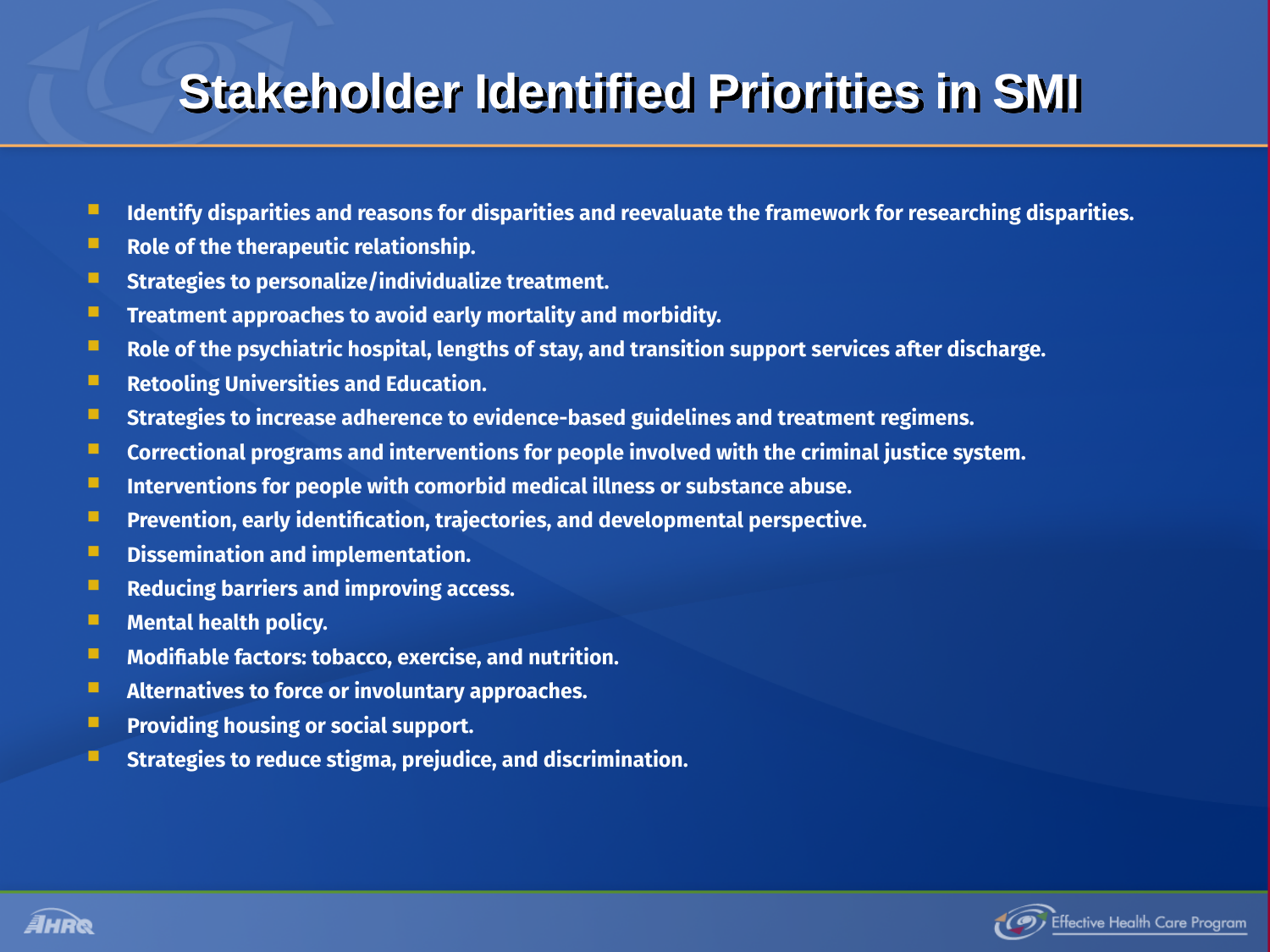

# Stakeholder Identified Priorities in SMI
Identify disparities and reasons for disparities and reevaluate the framework for researching disparities.
Role of the therapeutic relationship.
Strategies to personalize/individualize treatment.
Treatment approaches to avoid early mortality and morbidity.
Role of the psychiatric hospital, lengths of stay, and transition support services after discharge.
Retooling Universities and Education.
Strategies to increase adherence to evidence-based guidelines and treatment regimens.
Correctional programs and interventions for people involved with the criminal justice system.
Interventions for people with comorbid medical illness or substance abuse.
Prevention, early identification, trajectories, and developmental perspective.
Dissemination and implementation.
Reducing barriers and improving access.
Mental health policy.
Modifiable factors: tobacco, exercise, and nutrition.
Alternatives to force or involuntary approaches.
Providing housing or social support.
Strategies to reduce stigma, prejudice, and discrimination.